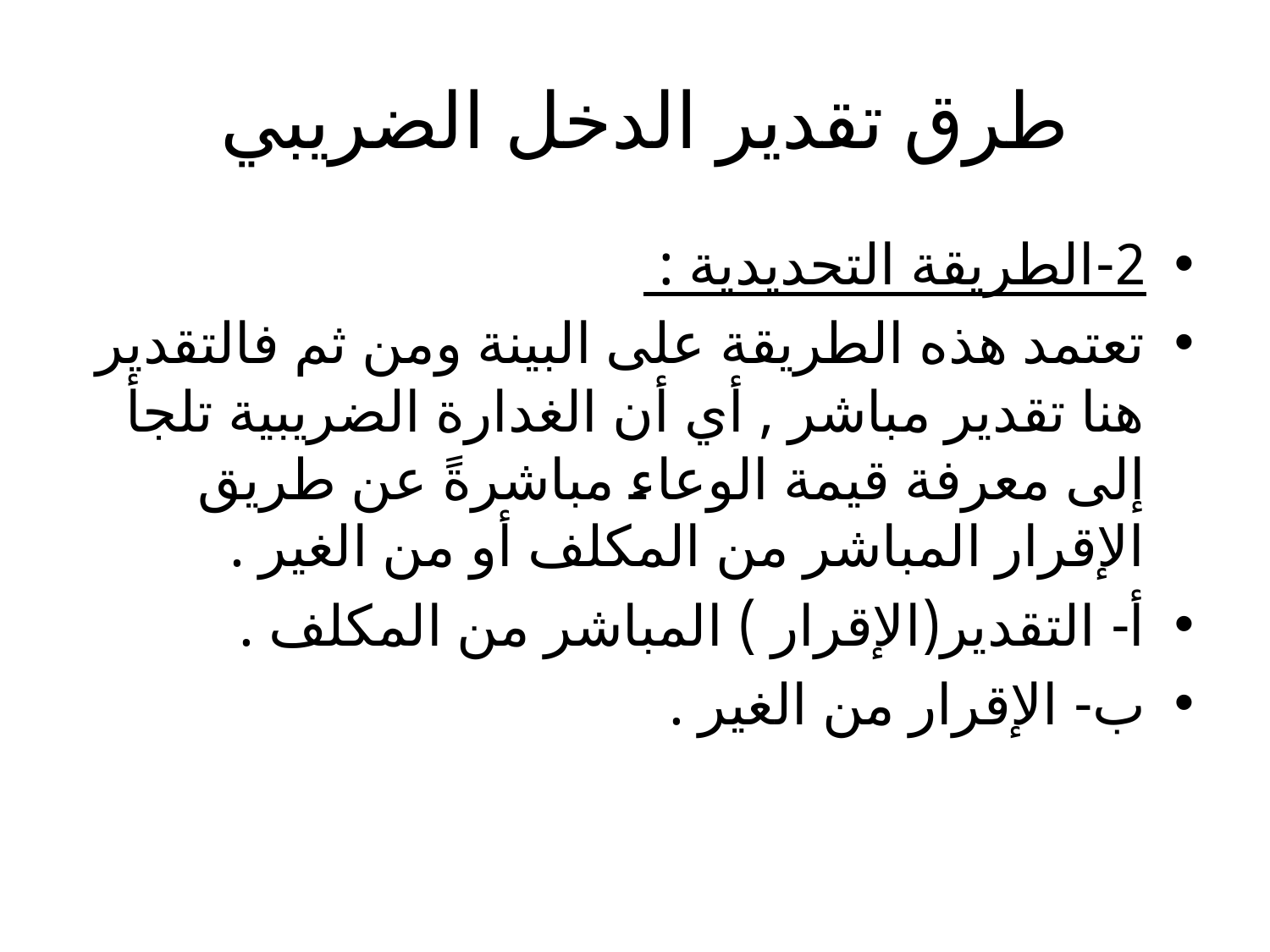

# طرق تقدير الدخل الضريبي
2-الطريقة التحديدية :
تعتمد هذه الطريقة على البينة ومن ثم فالتقدير هنا تقدير مباشر , أي أن الغدارة الضريبية تلجأ إلى معرفة قيمة الوعاء مباشرةً عن طريق الإقرار المباشر من المكلف أو من الغير .
أ- التقدير(الإقرار ) المباشر من المكلف .
ب- الإقرار من الغير .